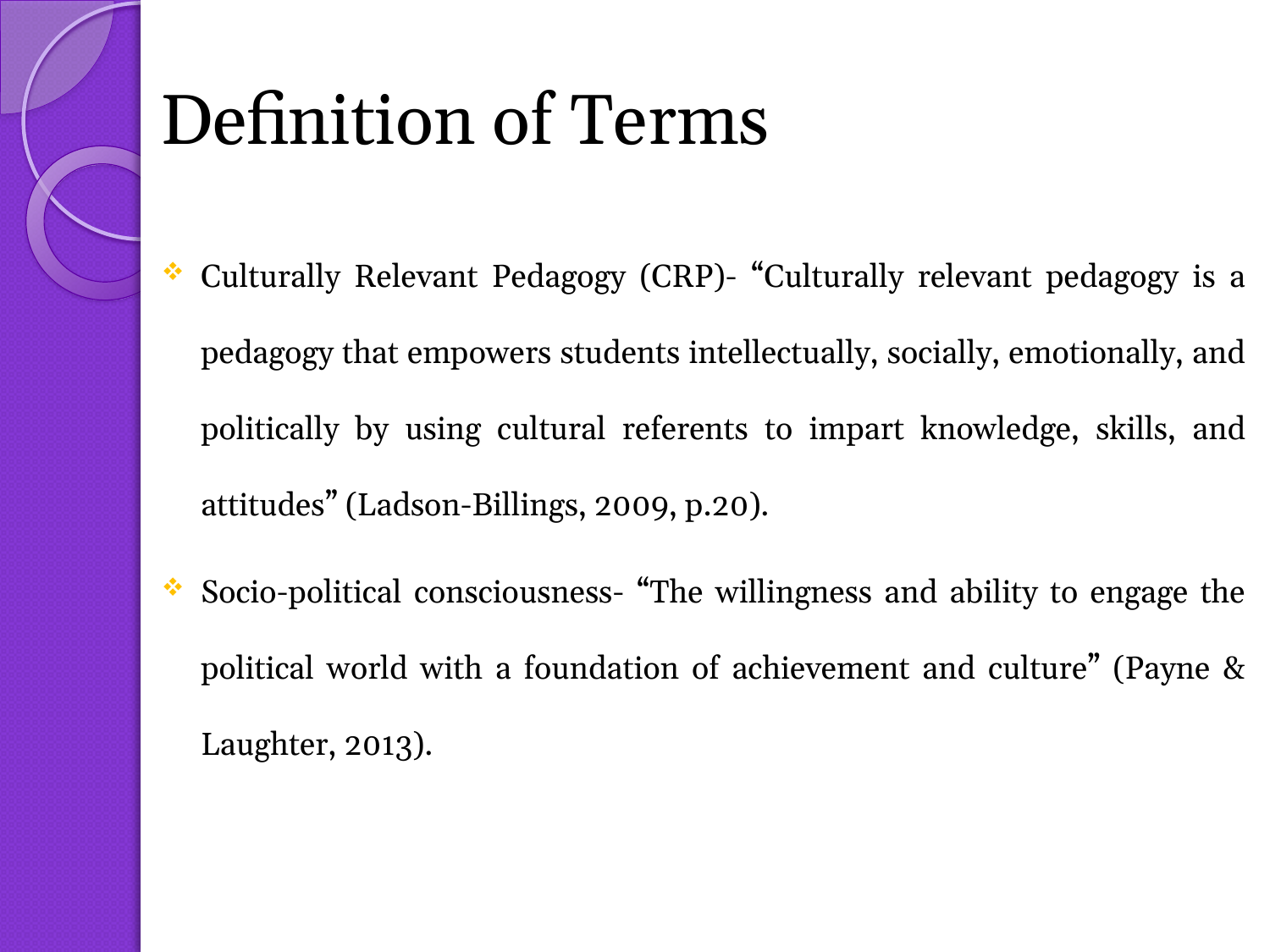

# Definition of Terms
Culturally Relevant Pedagogy (CRP)- “Culturally relevant pedagogy is a pedagogy that empowers students intellectually, socially, emotionally, and politically by using cultural referents to impart knowledge, skills, and attitudes” (Ladson-Billings, 2009, p.20).
Socio-political consciousness- “The willingness and ability to engage the political world with a foundation of achievement and culture” (Payne & Laughter, 2013).